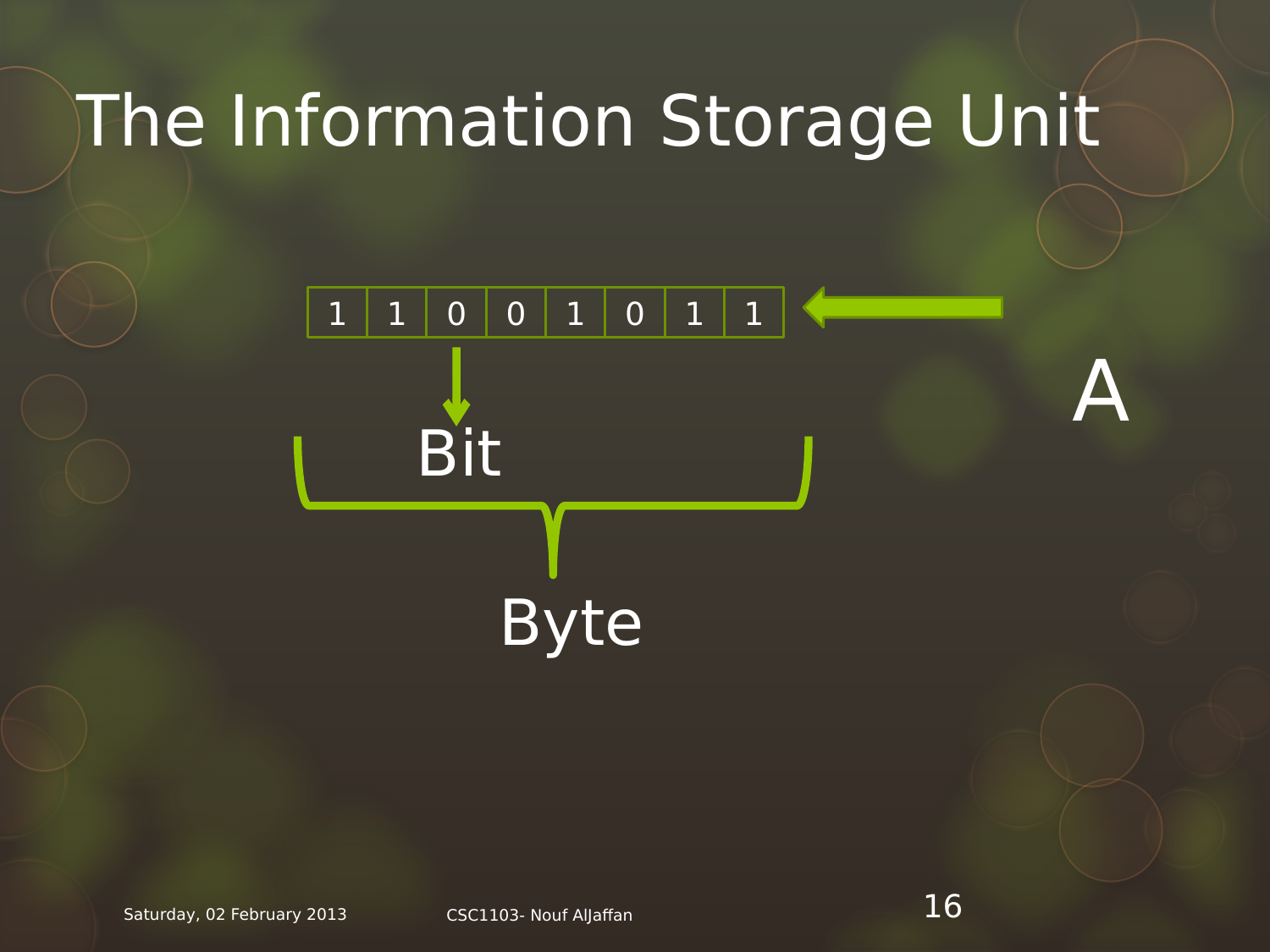

# The Information Storage Unit
A

1
1
0
0
1
0
1
1

Bit
Byte
Saturday, 02 February 2013
16
CSC1103- Nouf AlJaffan